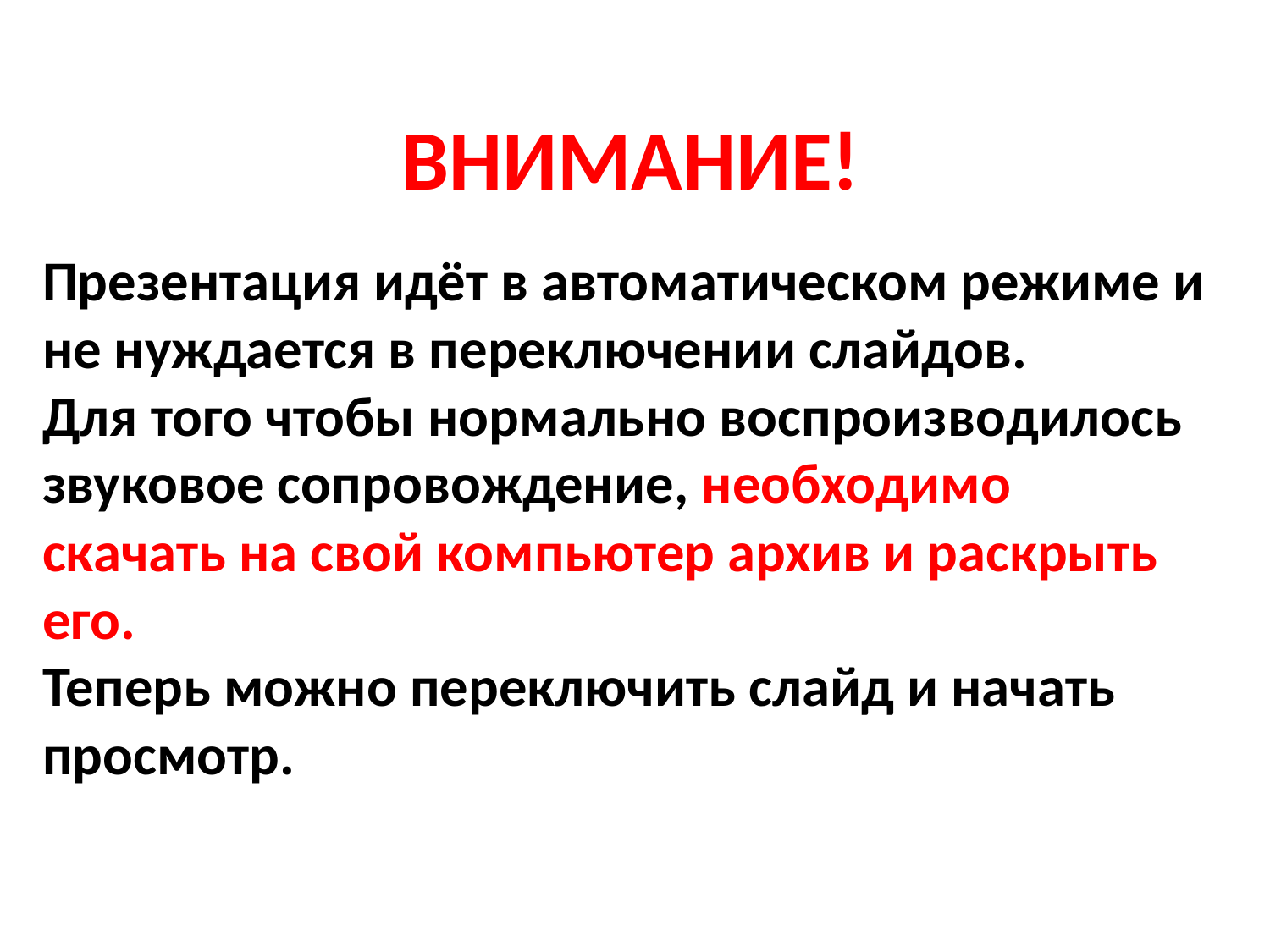

ВНИМАНИЕ!
Презентация идёт в автоматическом режиме и не нуждается в переключении слайдов.
Для того чтобы нормально воспроизводилось звуковое сопровождение, необходимо скачать на свой компьютер архив и раскрыть его.
Теперь можно переключить слайд и начать просмотр.